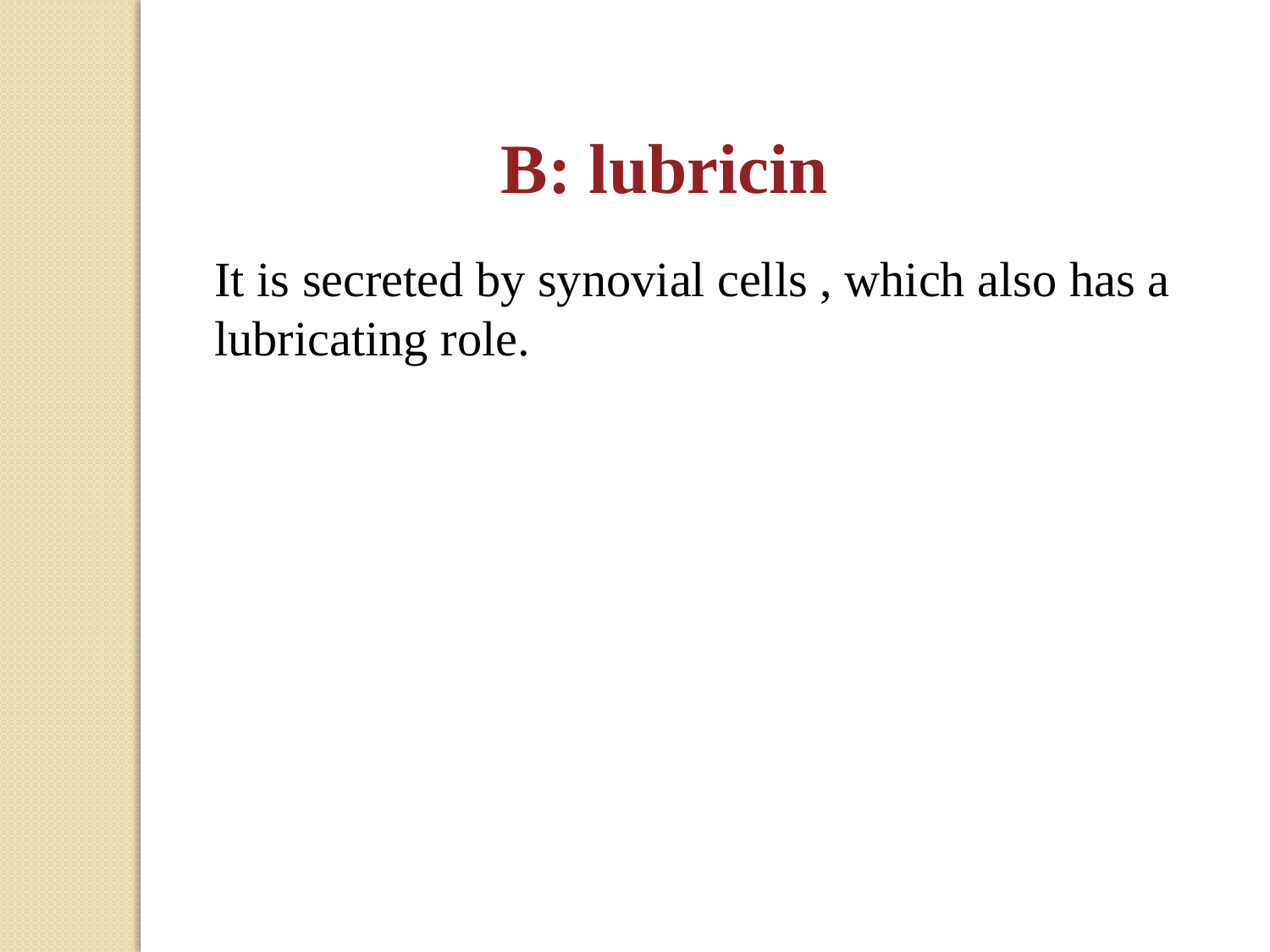

It is secreted by synovial cells , which also has a lubricating role.
B: lubricin